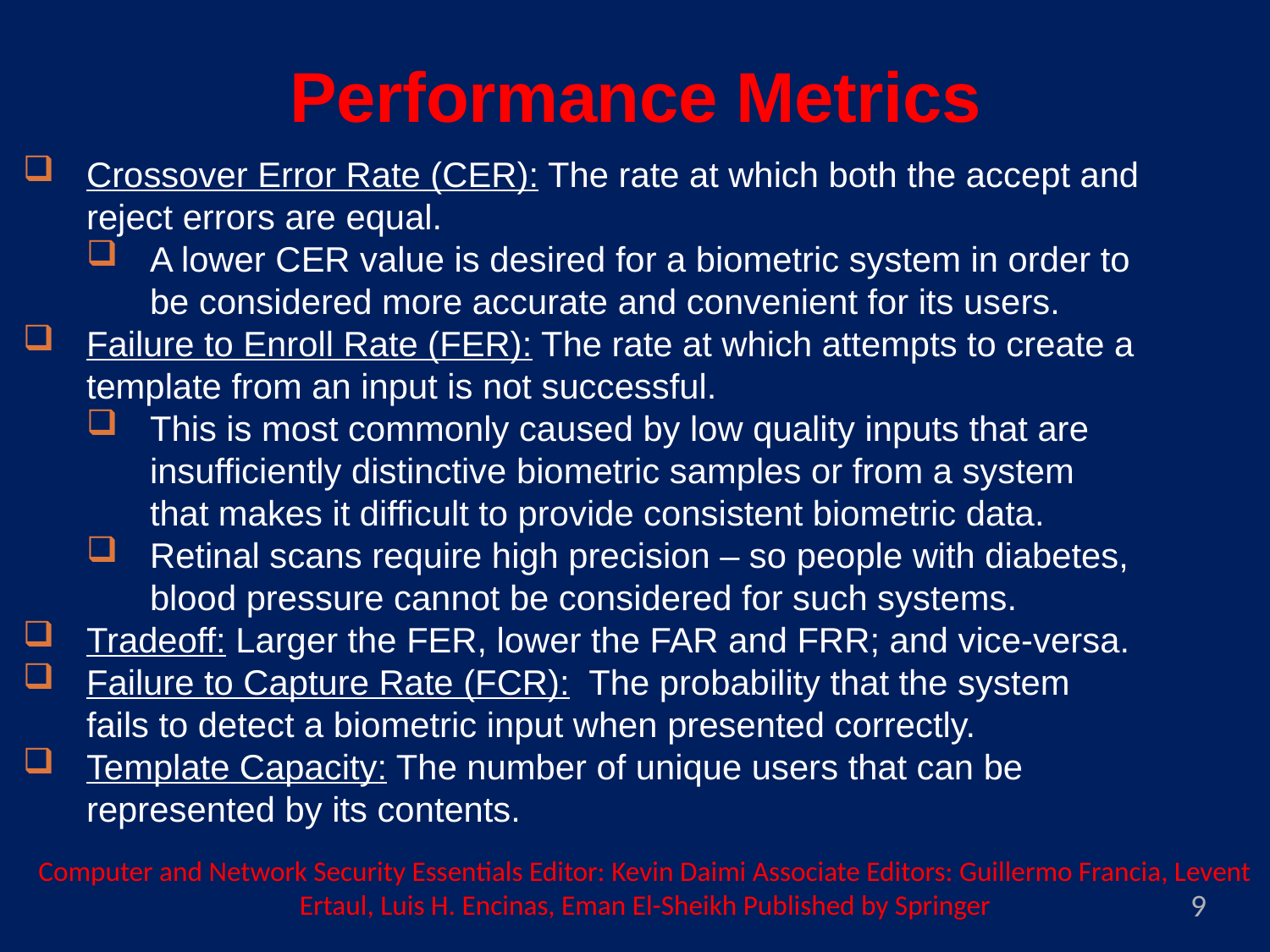

Performance Metrics
Crossover Error Rate (CER): The rate at which both the accept and reject errors are equal.
A lower CER value is desired for a biometric system in order to be considered more accurate and convenient for its users.
Failure to Enroll Rate (FER): The rate at which attempts to create a template from an input is not successful.
This is most commonly caused by low quality inputs that are insufficiently distinctive biometric samples or from a system  that makes it difficult to provide consistent biometric data.
Retinal scans require high precision – so people with diabetes, blood pressure cannot be considered for such systems.
Tradeoff: Larger the FER, lower the FAR and FRR; and vice-versa.
Failure to Capture Rate (FCR):  The probability that the system fails to detect a biometric input when presented correctly.
Template Capacity: The number of unique users that can be represented by its contents.
Computer and Network Security Essentials Editor: Kevin Daimi Associate Editors: Guillermo Francia, Levent Ertaul, Luis H. Encinas, Eman El-Sheikh Published by Springer
9